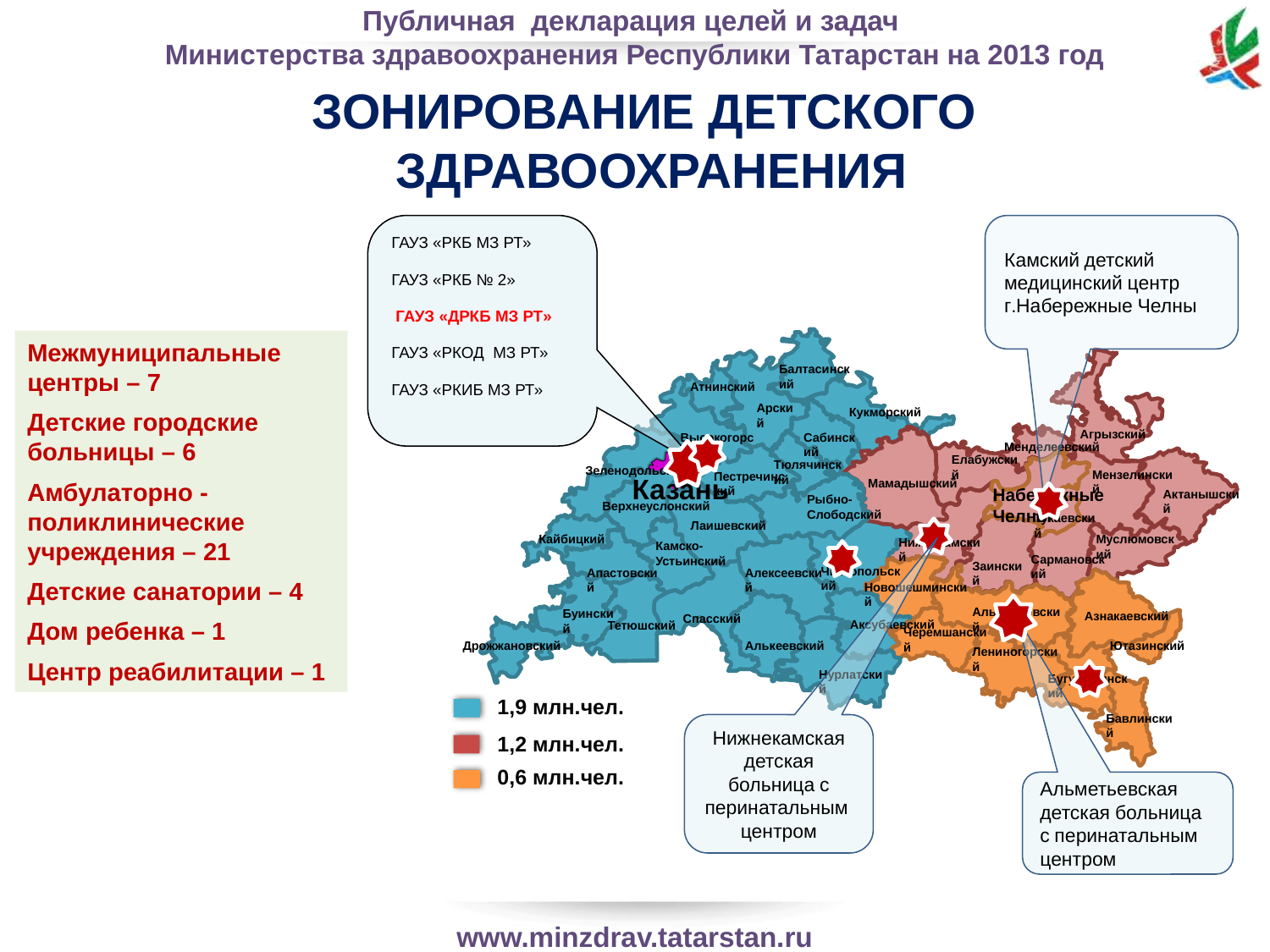

ЗОНИРОВАНИЕ ДЕТСКОГО  ЗДРАВООХРАНЕНИЯ

Балтасинский

Атнинский

Арский
Кукморский

Агрызский
Высокогорский
Сабинский

Менделеевский

Елабужский

Тюлячинский
Зеленодольский
Мензелинский

Пестречинский

Казань
Мамадышский

Набережные Челны
Актанышский
Рыбно-Слободский
Верхнеуслонский
Тукаевский

Лаишевский

Кайбицкий
Муслюмовский

Нижнекамский
Камско-Устьинский
Сармановский

Заинский

Чистопольский

Апастовский
Алексеевский

Новошешминский

Альметьевский
Буинский

Азнакаевский

Спасский

Аксубаевский

Тетюшский
Черемшанский

Дрожжановский
Алькеевский
Ютазинский
Лениногорский
Нурлатский

Бугульминский

Бавлинский

ГАУЗ «РКБ МЗ РТ»
ГАУЗ «РКБ № 2»
 ГАУЗ «ДРКБ МЗ РТ»
ГАУЗ «РКОД  МЗ РТ»
ГАУЗ «РКИБ МЗ РТ»
Камский детский медицинский центр г.Набережные Челны
Межмуниципальные центры – 7
Детские городские больницы – 6
Амбулаторно -поликлинические учреждения – 21
Детские санатории – 4
Дом ребенка – 1
Центр реабилитации – 1

 1,9 млн.чел.
Нижнекамская детская больница с перинатальным
центром
1,2 млн.чел.
0,6 млн.чел.
Альметьевская детская больница с перинатальным центром